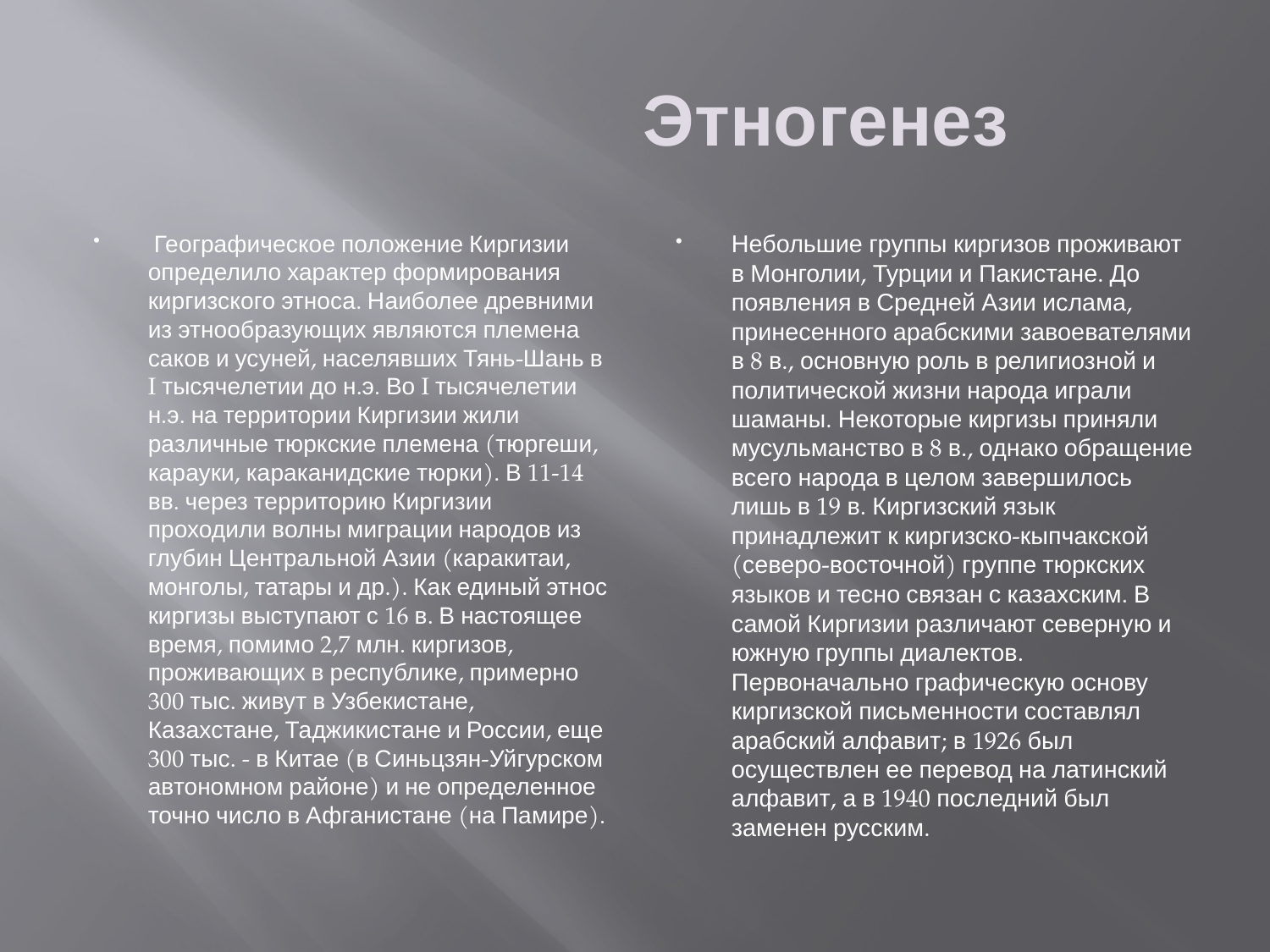

# Этногенез
 Географическое положение Киргизии определило характер формирования киргизского этноса. Наиболее древними из этнообразующих являются племена саков и усуней, населявших Тянь-Шань в I тысячелетии до н.э. Во I тысячелетии н.э. на территории Киргизии жили различные тюркские племена (тюргеши, карауки, караканидские тюрки). В 11-14 вв. через территорию Киргизии проходили волны миграции народов из глубин Центральной Азии (каракитаи, монголы, татары и др.). Как единый этнос киргизы выступают с 16 в. В настоящее время, помимо 2,7 млн. киргизов, проживающих в республике, примерно 300 тыс. живут в Узбекистане, Казахстане, Таджикистане и России, еще 300 тыс. - в Китае (в Синьцзян-Уйгурском автономном районе) и не определенное точно число в Афганистане (на Памире).
Небольшие группы киргизов проживают в Монголии, Турции и Пакистане. До появления в Средней Азии ислама, принесенного арабскими завоевателями в 8 в., основную роль в религиозной и политической жизни народа играли шаманы. Некоторые киргизы приняли мусульманство в 8 в., однако обращение всего народа в целом завершилось лишь в 19 в. Киргизский язык принадлежит к киргизско-кыпчакской (северо-восточной) группе тюркских языков и тесно связан с казахским. В самой Киргизии различают северную и южную группы диалектов. Первоначально графическую основу киргизской письменности составлял арабский алфавит; в 1926 был осуществлен ее перевод на латинский алфавит, а в 1940 последний был заменен русским.